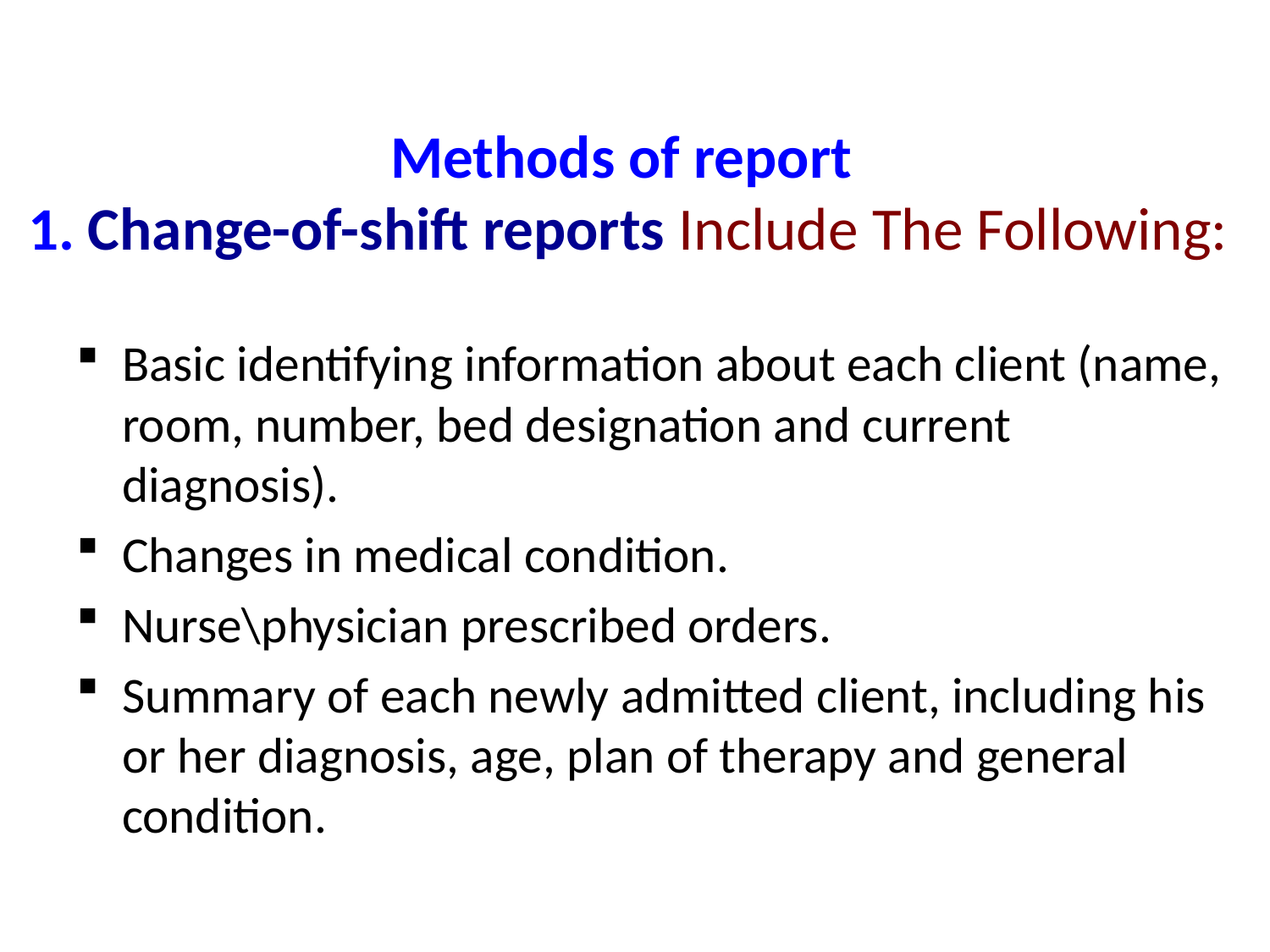

# Methods of report 1. Change-of-shift reports Include The Following:
Basic identifying information about each client (name, room, number, bed designation and current diagnosis).
Changes in medical condition.
Nurse\physician prescribed orders.
Summary of each newly admitted client, including his or her diagnosis, age, plan of therapy and general condition.